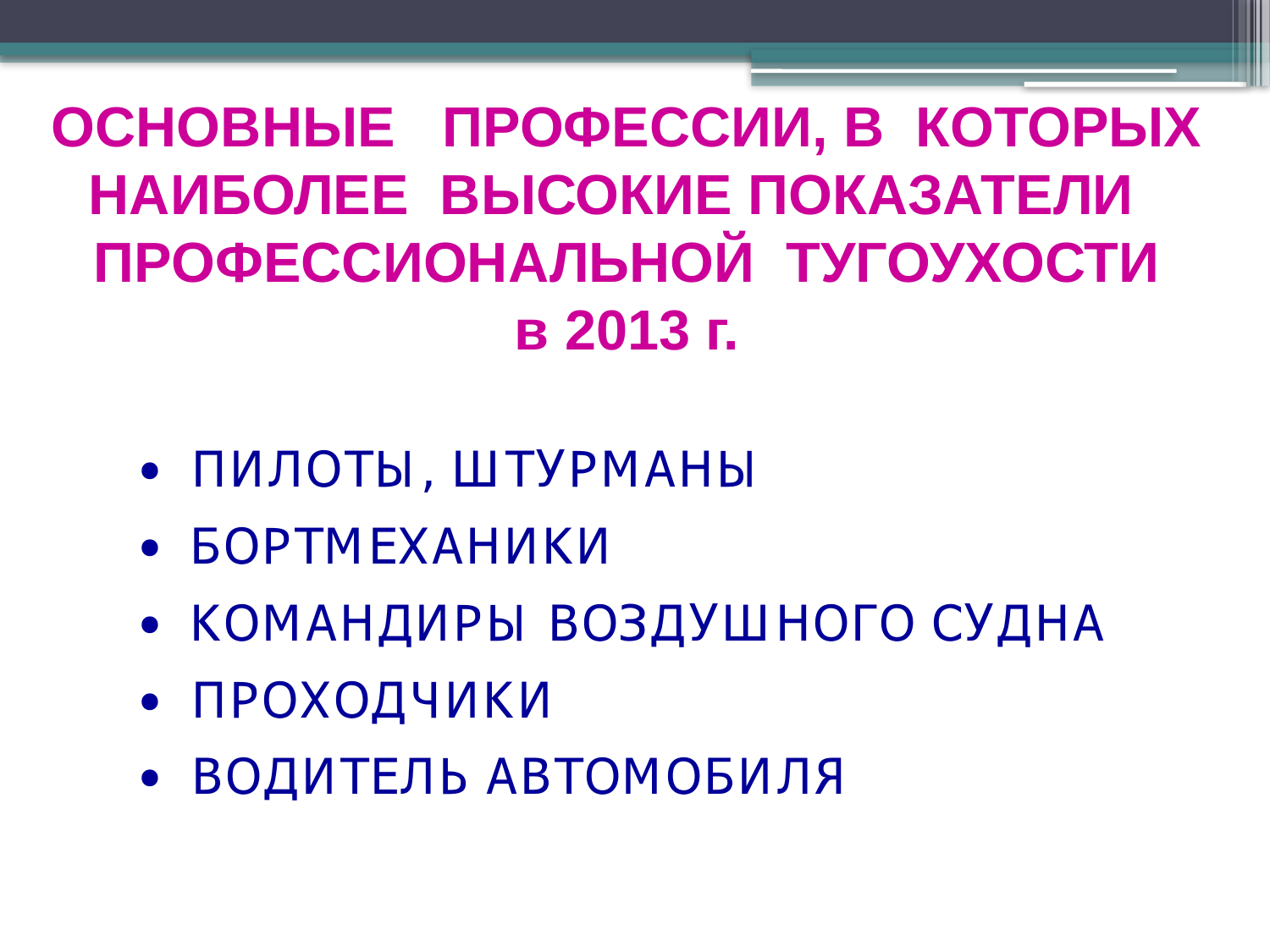

ОСНОВНЫЕ   ПРОФЕССИИ, В  КОТОРЫХ  НАИБОЛЕЕ  ВЫСОКИЕ ПОКАЗАТЕЛИ
ПРОФЕССИОНАЛЬНОЙ  ТУГОУХОСТИ
в 2013 г.
# •  ПИЛОТЫ, ШТУРМАНЫ •  БОРТМЕХАНИКИ •  КОМАНДИРЫ ВОЗДУШНОГО СУДНА •  ПРОХОДЧИКИ •  ВОДИТЕЛЬ АВТОМОБИЛЯ